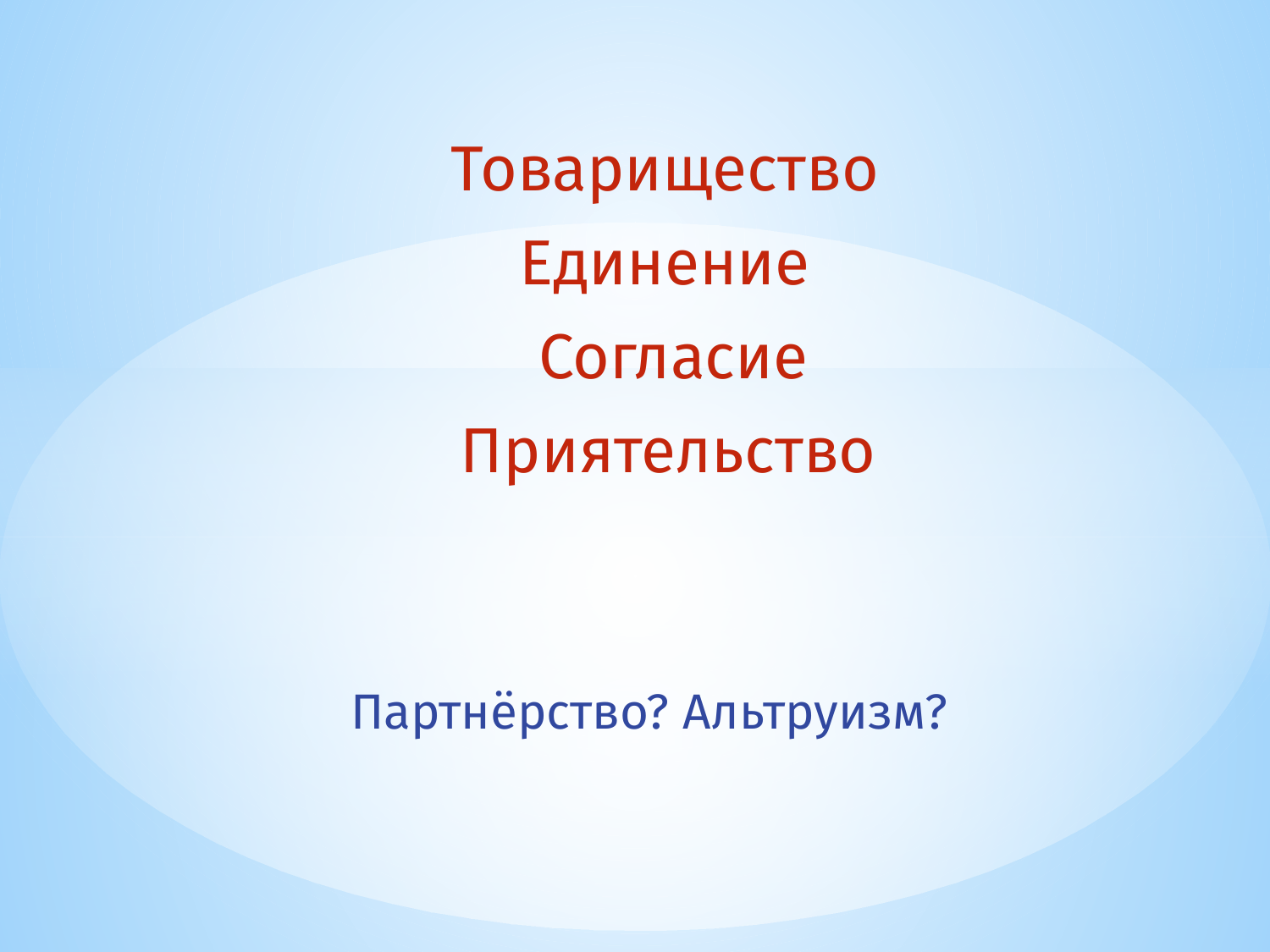

#

Товарищество
 Единение
 Согласие
 Приятельство

                 Партнёрство? Альтруизм?